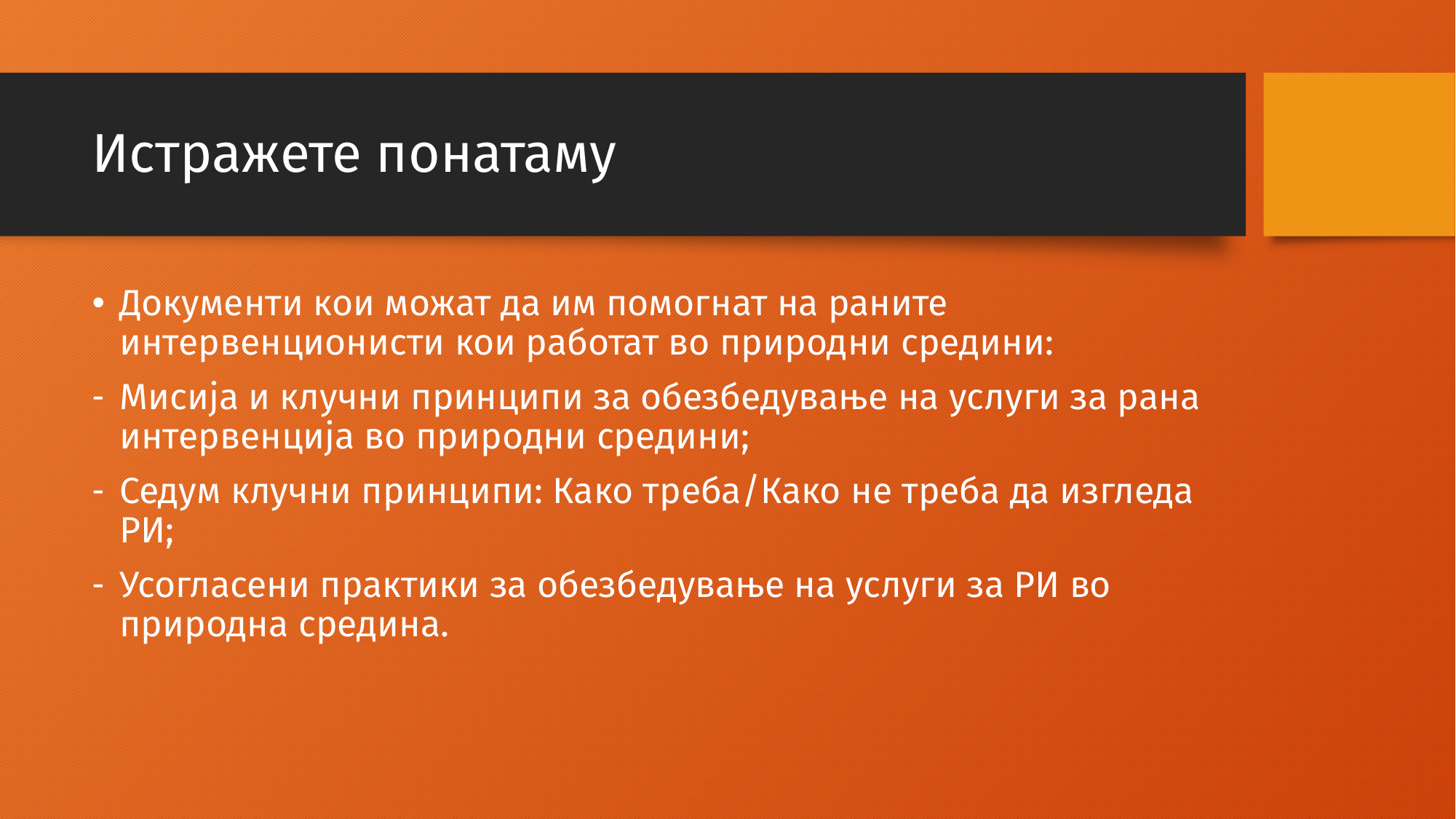

# Истражете понатаму
Документи кои можат да им помогнат на раните интервенционисти кои работат во природни средини:
Мисија и клучни принципи за обезбедување на услуги за рана интервенција во природни средини;
Седум клучни принципи: Како треба/Како не треба да изгледа РИ;
Усогласени практики за обезбедување на услуги за РИ во природна средина.